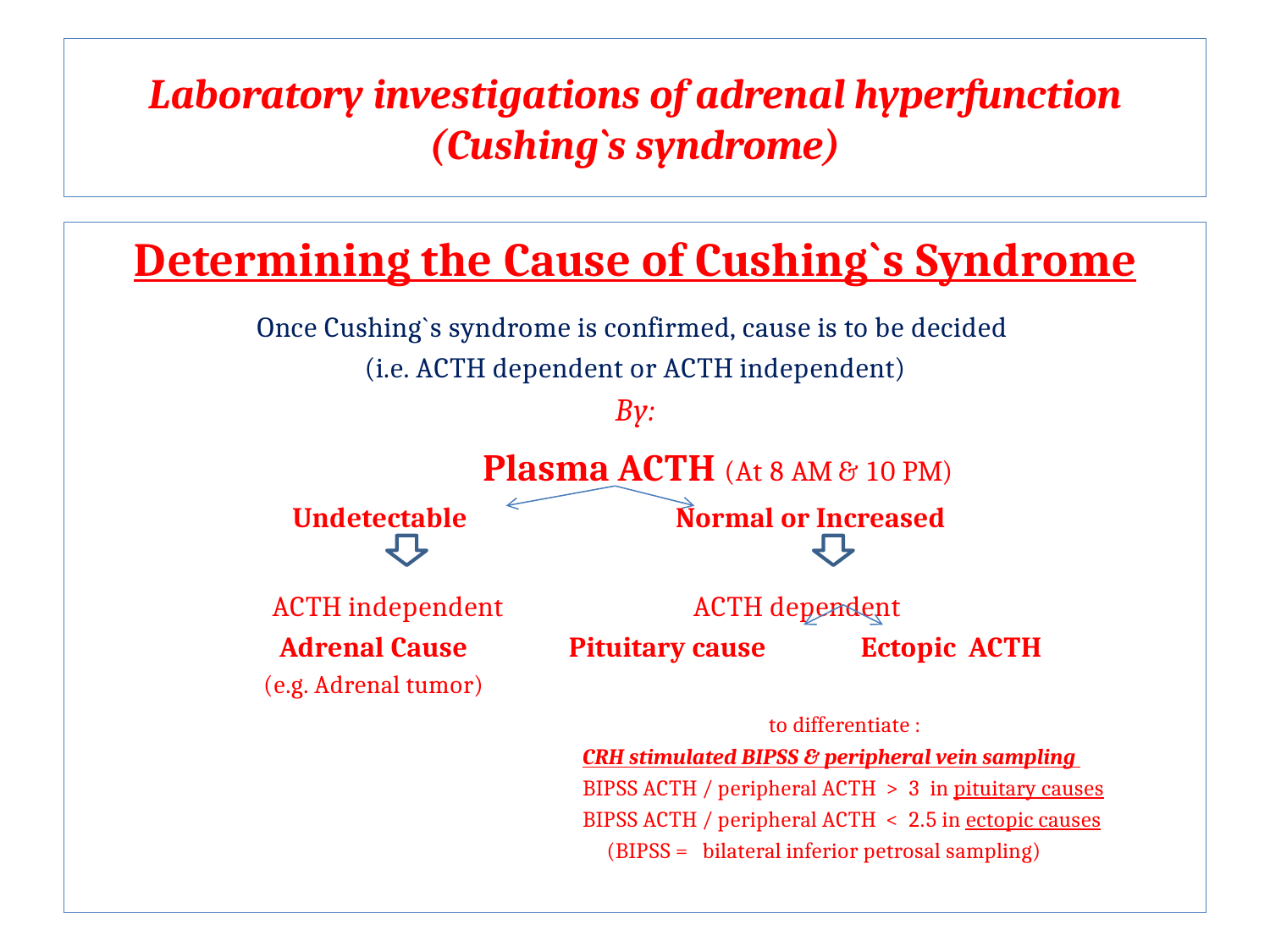

# Laboratory investigations of adrenal hyperfunction (Cushing`s syndrome)
Determining the Cause of Cushing`s Syndrome

Once Cushing`s syndrome is confirmed, cause is to be decided
(i.e. ACTH dependent or ACTH independent)
By:
                 Plasma ACTH (At 8 AM & 10 PM)
                               Undetectable                                 Normal or Increased

                            ACTH independent                              ACTH dependent
                                Adrenal Cause                Pituitary cause               Ectopic  ACTH
                                  (e.g. Adrenal tumor)
                                                                                                             to differentiate :
                                                                                                        CRH stimulated BIPSS & peripheral vein sampling
                                                                                                        BIPSS ACTH / peripheral ACTH  >  3  in pituitary causes
                                                                                                        BIPSS ACTH / peripheral ACTH  <  2.5 in ectopic causes
                                                                                                             (BIPSS =   bilateral inferior petrosal sampling)